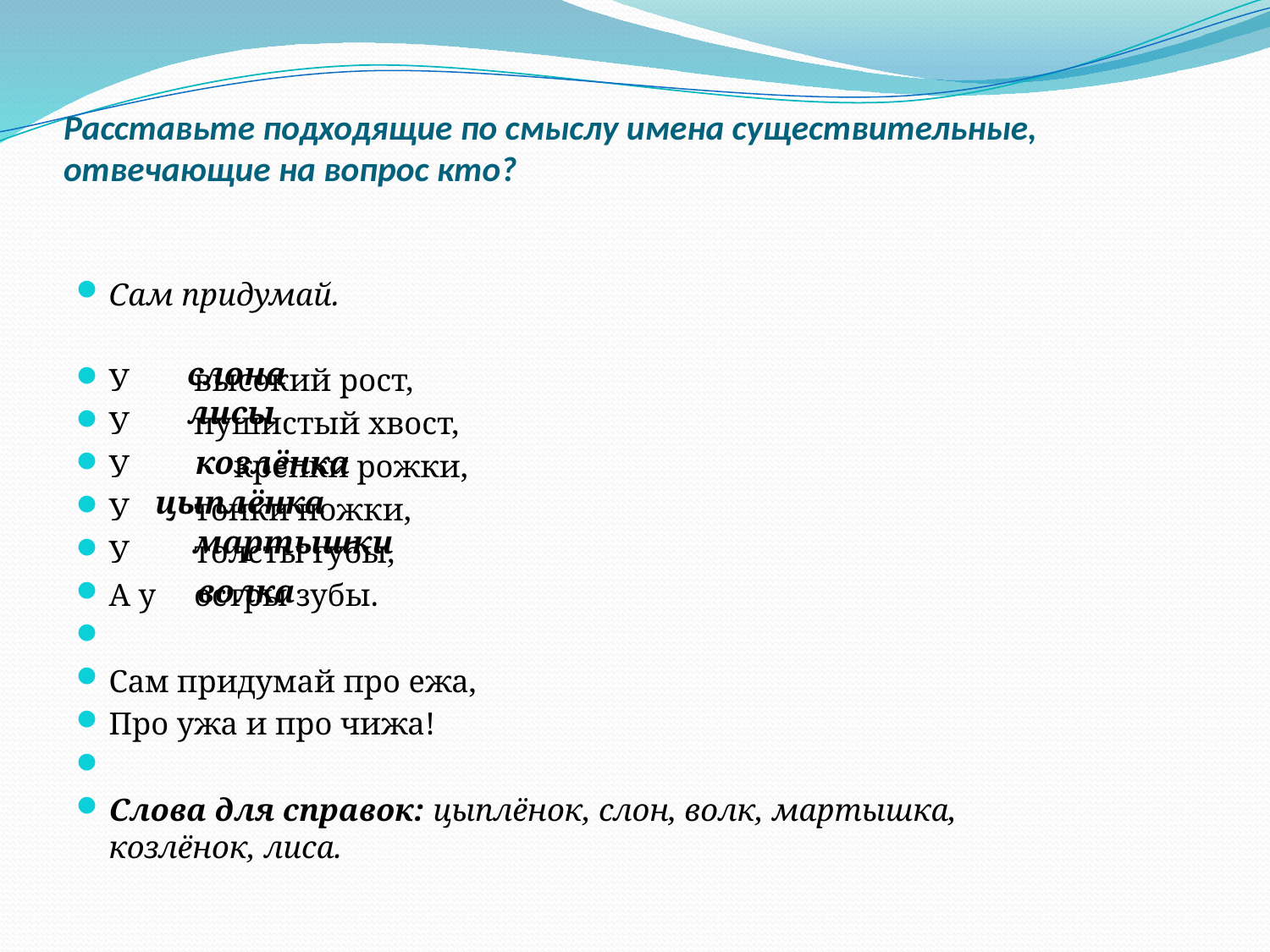

# Расставьте подходящие по смыслу имена существительные, отвечающие на вопрос кто?
Сам придумай.

У 		высокий рост,
У 		пушистый хвост,
У 		     крепки рожки,
У 		тонки ножки,
У 			толсты губы,
А у 		остры зубы.

Сам придумай про ежа,
Про ужа и про чижа!

Слова для справок: цыплёнок, слон, волк, мартышка, козлёнок, лиса.

слона
лисы
козлёнка
цыплёнка
мартышки
волка